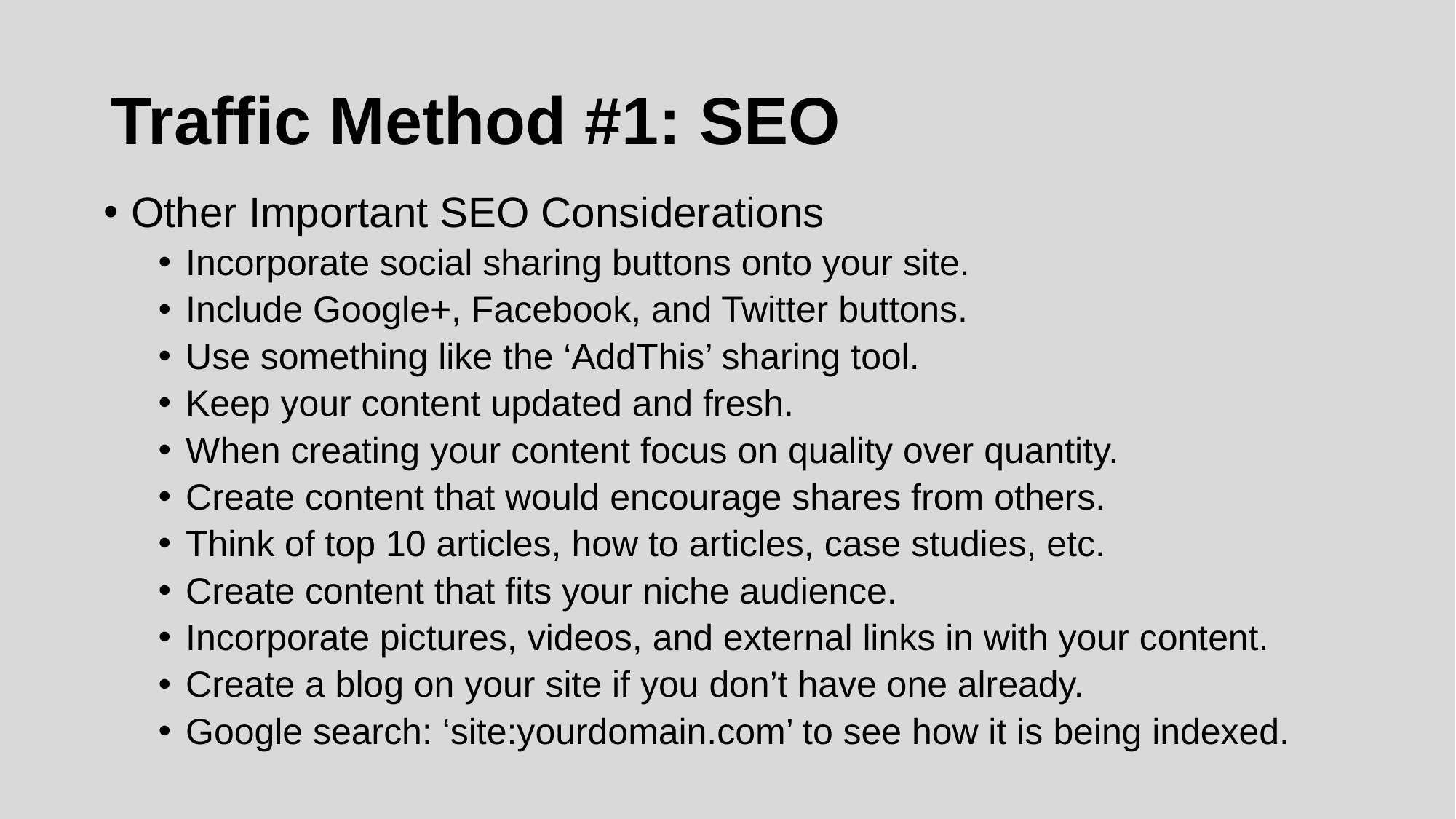

# Traffic Method #1: SEO
Other Important SEO Considerations
Incorporate social sharing buttons onto your site.
Include Google+, Facebook, and Twitter buttons.
Use something like the ‘AddThis’ sharing tool.
Keep your content updated and fresh.
When creating your content focus on quality over quantity.
Create content that would encourage shares from others.
Think of top 10 articles, how to articles, case studies, etc.
Create content that fits your niche audience.
Incorporate pictures, videos, and external links in with your content.
Create a blog on your site if you don’t have one already.
Google search: ‘site:yourdomain.com’ to see how it is being indexed.